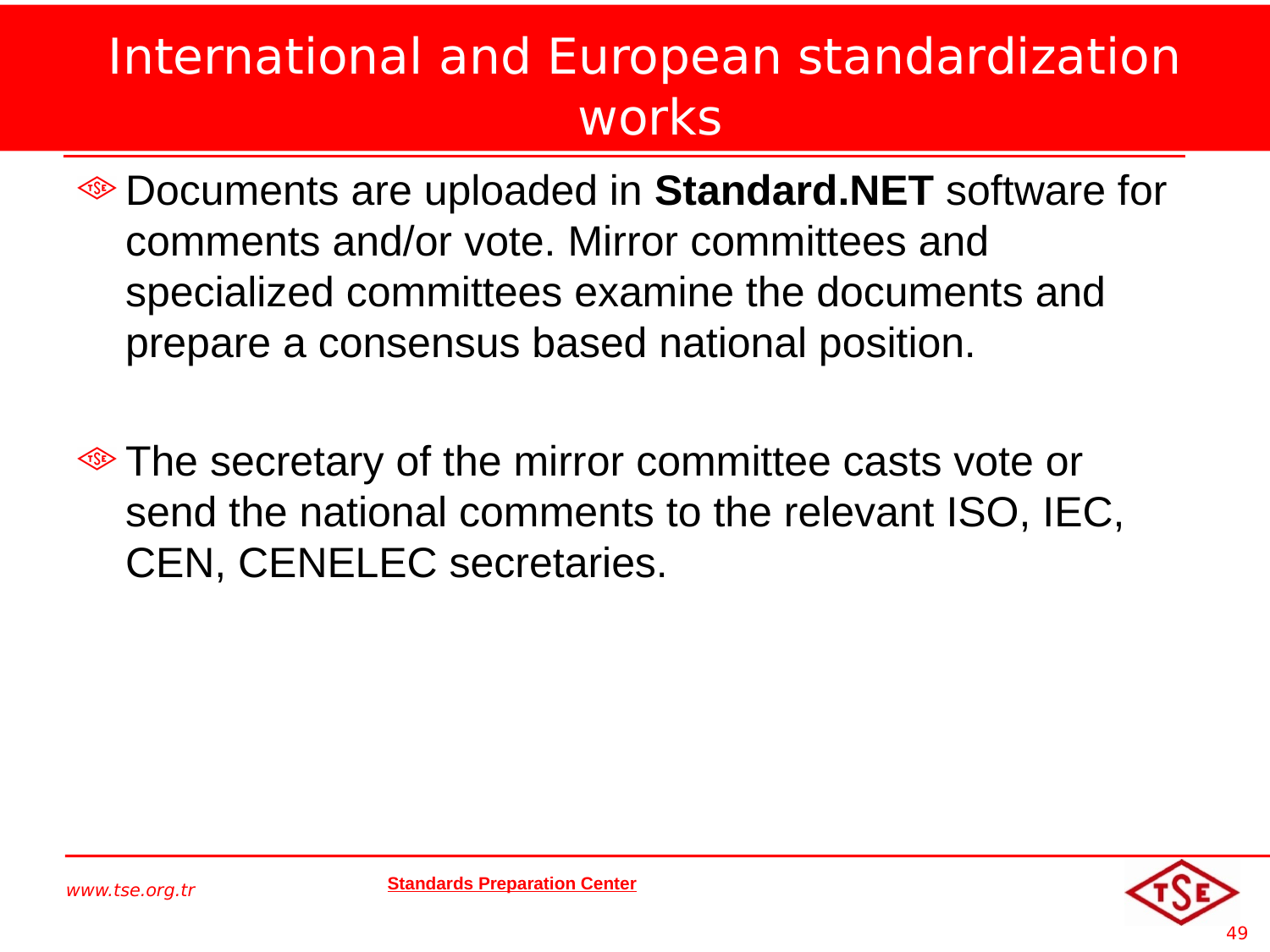

# International and European standardization works
Documents are uploaded in Standard.NET software for comments and/or vote. Mirror committees and specialized committees examine the documents and prepare a consensus based national position.

The secretary of the mirror committee casts vote or send the national comments to the relevant ISO, IEC, CEN, CENELEC secretaries.

www.tse.org.tr
Standards Preparation Center

©2010 Türk Standardları Enstitüsü
49